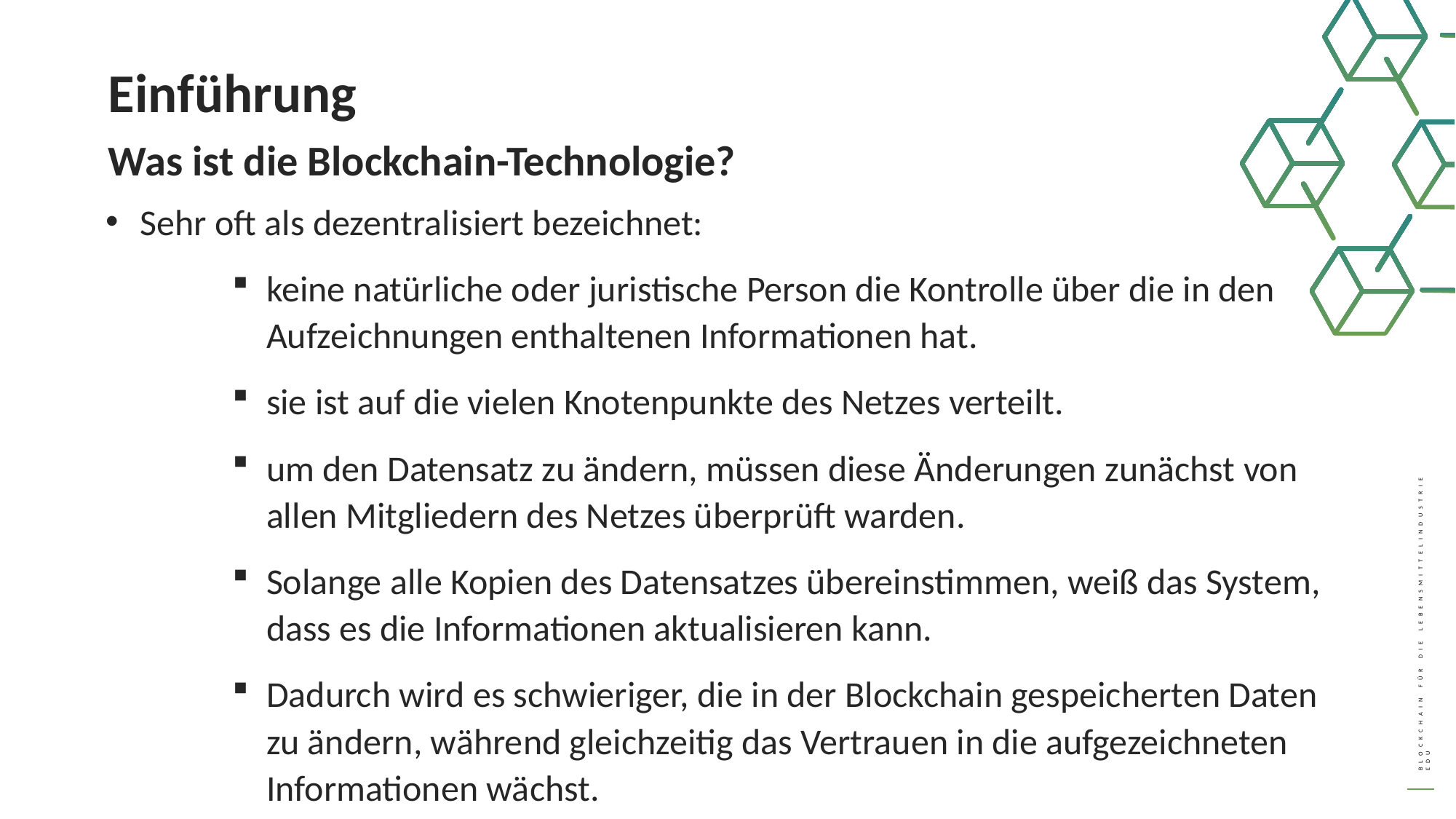

Einführung
Was ist die Blockchain-Technologie?
Sehr oft als dezentralisiert bezeichnet:
keine natürliche oder juristische Person die Kontrolle über die in den Aufzeichnungen enthaltenen Informationen hat.
sie ist auf die vielen Knotenpunkte des Netzes verteilt.
um den Datensatz zu ändern, müssen diese Änderungen zunächst von allen Mitgliedern des Netzes überprüft warden.
Solange alle Kopien des Datensatzes übereinstimmen, weiß das System, dass es die Informationen aktualisieren kann.
Dadurch wird es schwieriger, die in der Blockchain gespeicherten Daten zu ändern, während gleichzeitig das Vertrauen in die aufgezeichneten Informationen wächst.